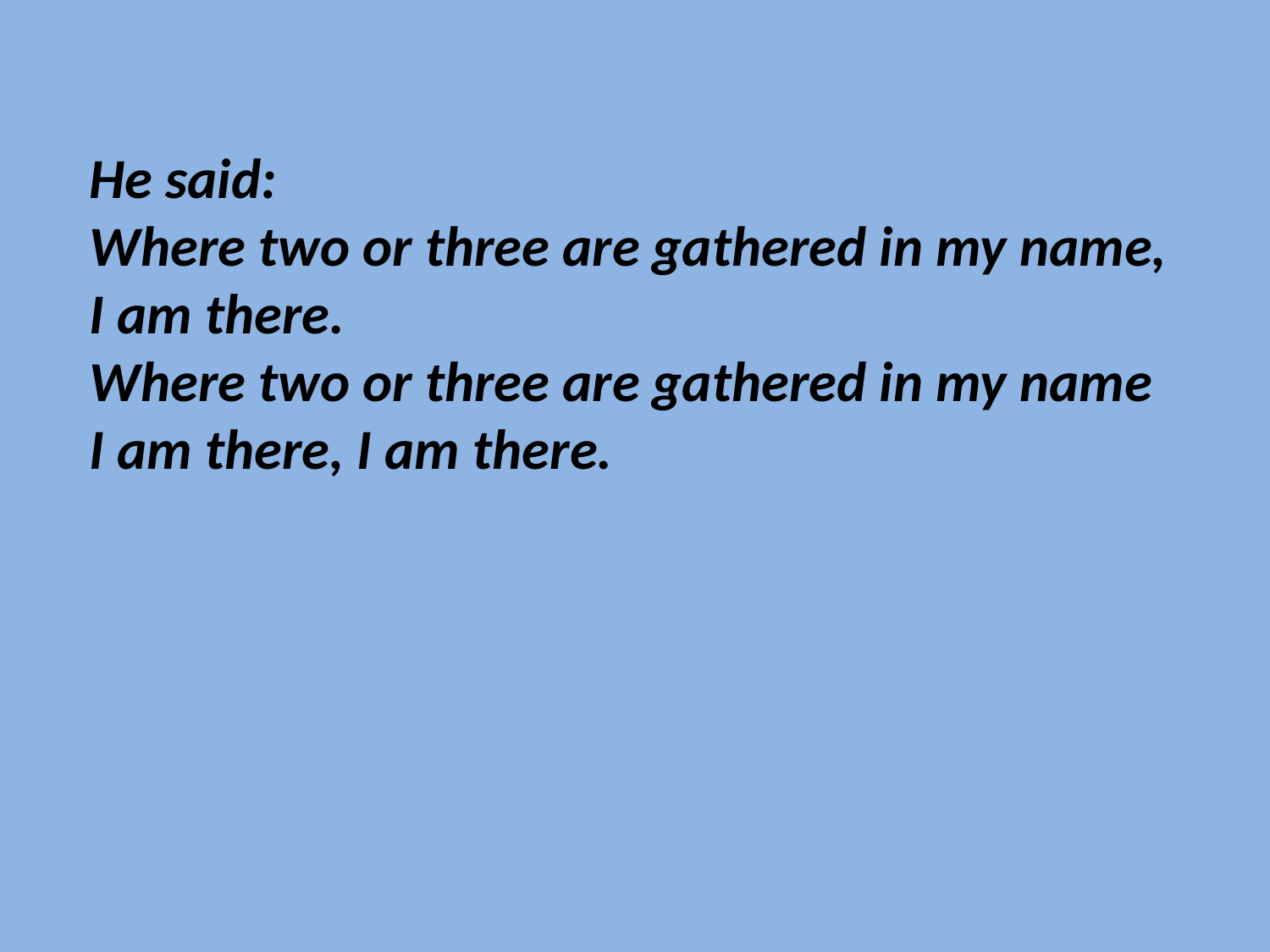

He said:
Where two or three are gathered in my name,
I am there.
Where two or three are gathered in my name
I am there, I am there.